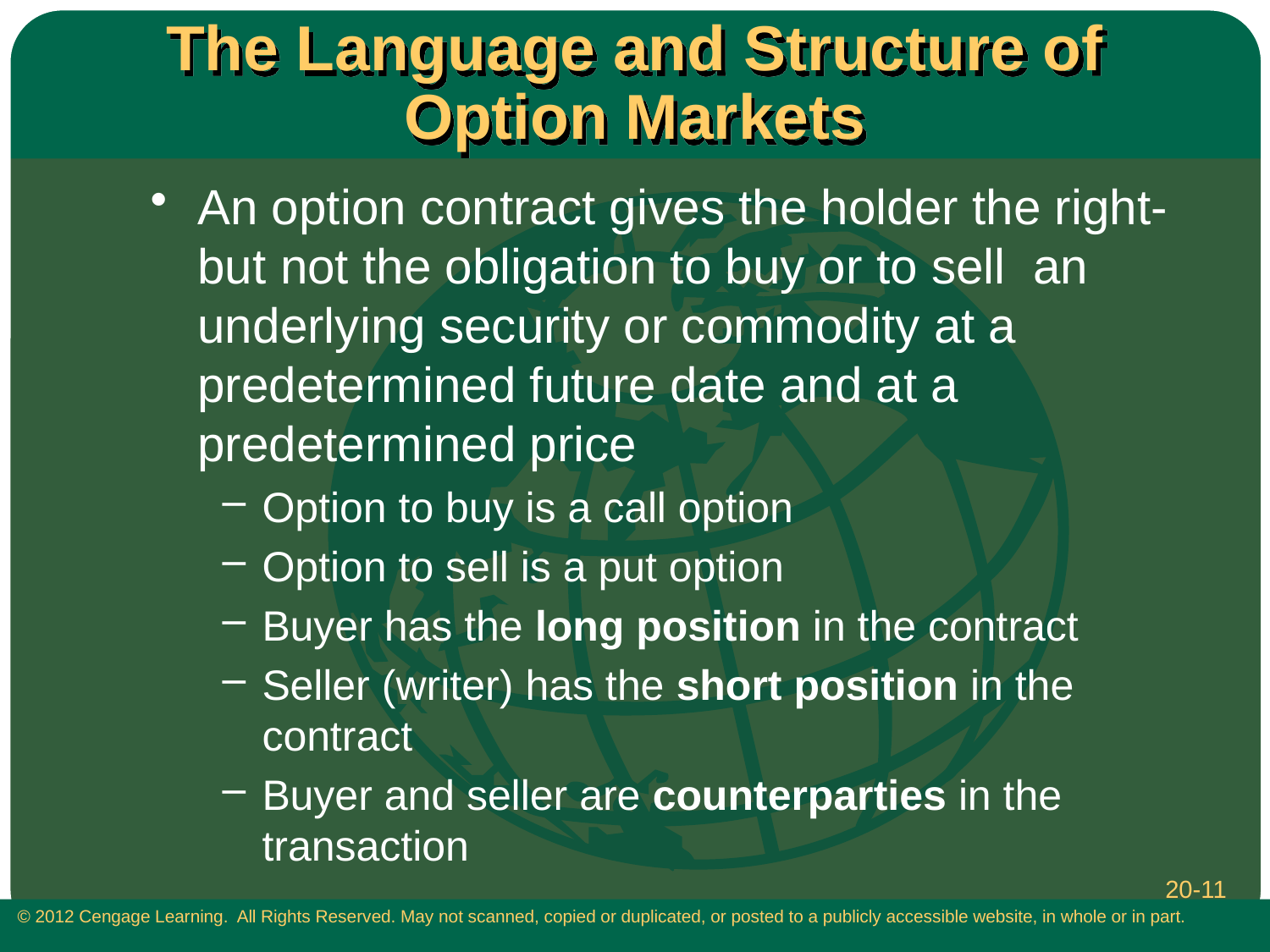

# The Language and Structure of Option Markets
An option contract gives the holder the right-but not the obligation to buy or to sell  an underlying security or commodity at a predetermined future date and at a predetermined price
Option to buy is a call option
Option to sell is a put option
Buyer has the long position in the contract
Seller (writer) has the short position in the contract
Buyer and seller are counterparties in the transaction

20-11
 © 2012 Cengage Learning.  All Rights Reserved. May not scanned, copied or duplicated, or posted to a publicly accessible website, in whole or in part.